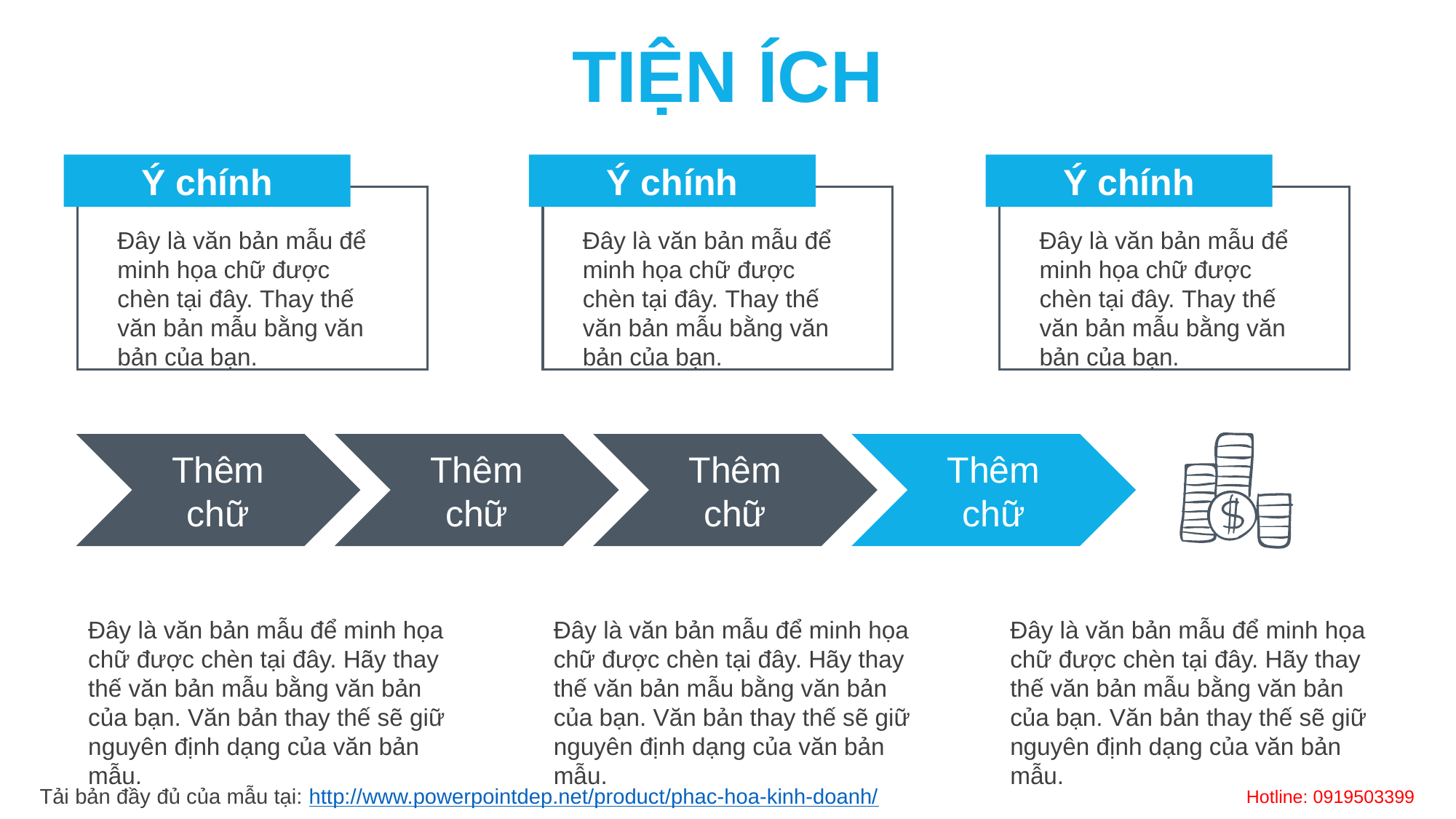

TIỆN ÍCH
Ý chính
Ý chính
Ý chính

Đây là văn bản mẫu để minh họa chữ được chèn tại đây. Thay thế văn bản mẫu bằng văn bản của bạn.

Đây là văn bản mẫu để minh họa chữ được chèn tại đây. Thay thế văn bản mẫu bằng văn bản của bạn.

Đây là văn bản mẫu để minh họa chữ được chèn tại đây. Thay thế văn bản mẫu bằng văn bản của bạn.

Thêm chữ
Thêm chữ
Thêm chữ
Thêm chữ
Đây là văn bản mẫu để minh họa chữ được chèn tại đây. Hãy thay thế văn bản mẫu bằng văn bản của bạn. Văn bản thay thế sẽ giữ nguyên định dạng của văn bản mẫu.
Đây là văn bản mẫu để minh họa chữ được chèn tại đây. Hãy thay thế văn bản mẫu bằng văn bản của bạn. Văn bản thay thế sẽ giữ nguyên định dạng của văn bản mẫu.
Đây là văn bản mẫu để minh họa chữ được chèn tại đây. Hãy thay thế văn bản mẫu bằng văn bản của bạn. Văn bản thay thế sẽ giữ nguyên định dạng của văn bản mẫu.
Tải bản đầy đủ của mẫu tại: http://www.powerpointdep.net/product/phac-hoa-kinh-doanh/
Hotline: 0919503399